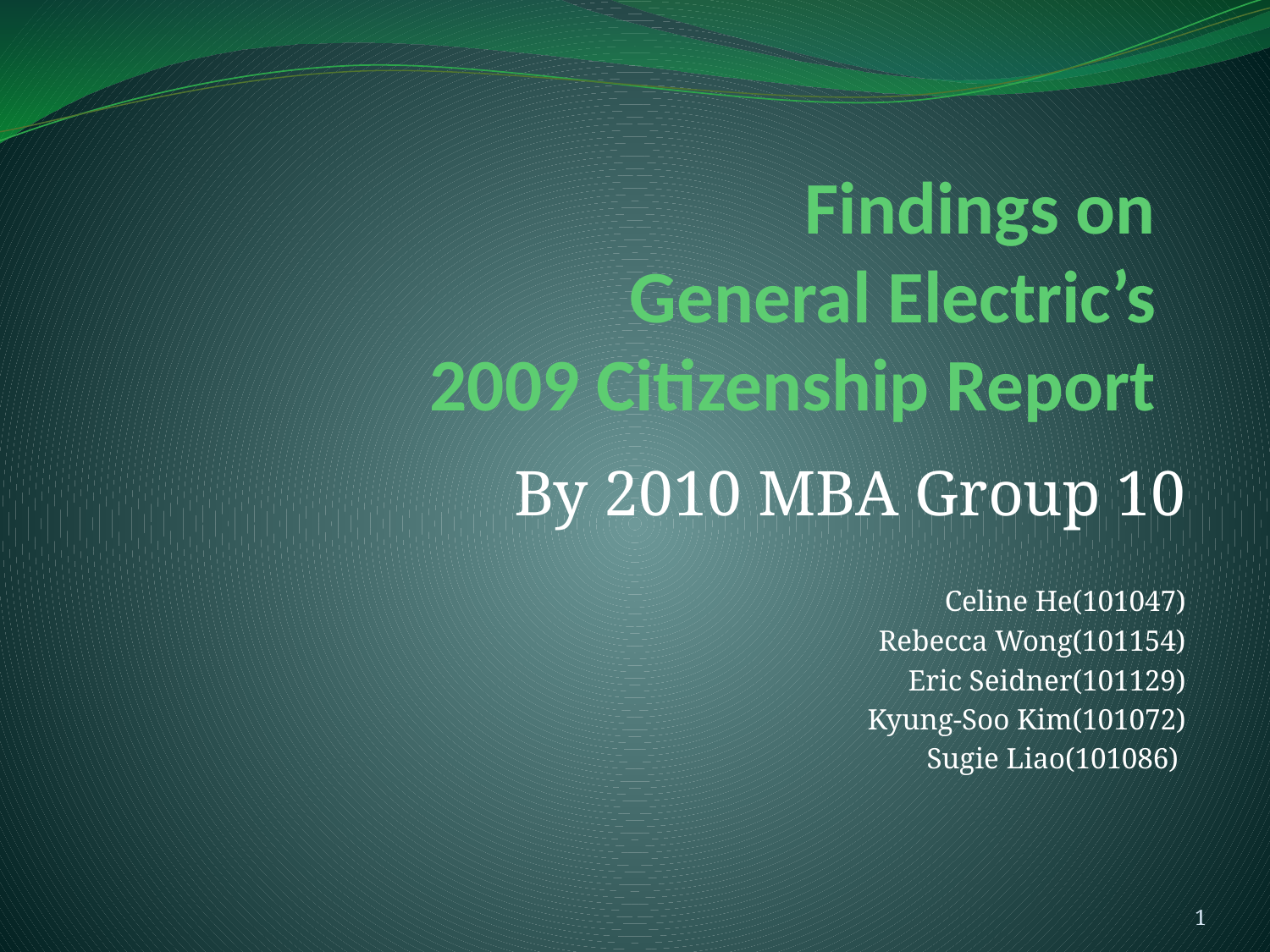

# Findings on General Electric’s 2009 Citizenship Report
By 2010 MBA Group 10

Celine He(101047)
Rebecca Wong(101154)
Eric Seidner(101129)
Kyung-Soo Kim(101072)
Sugie Liao(101086)

1